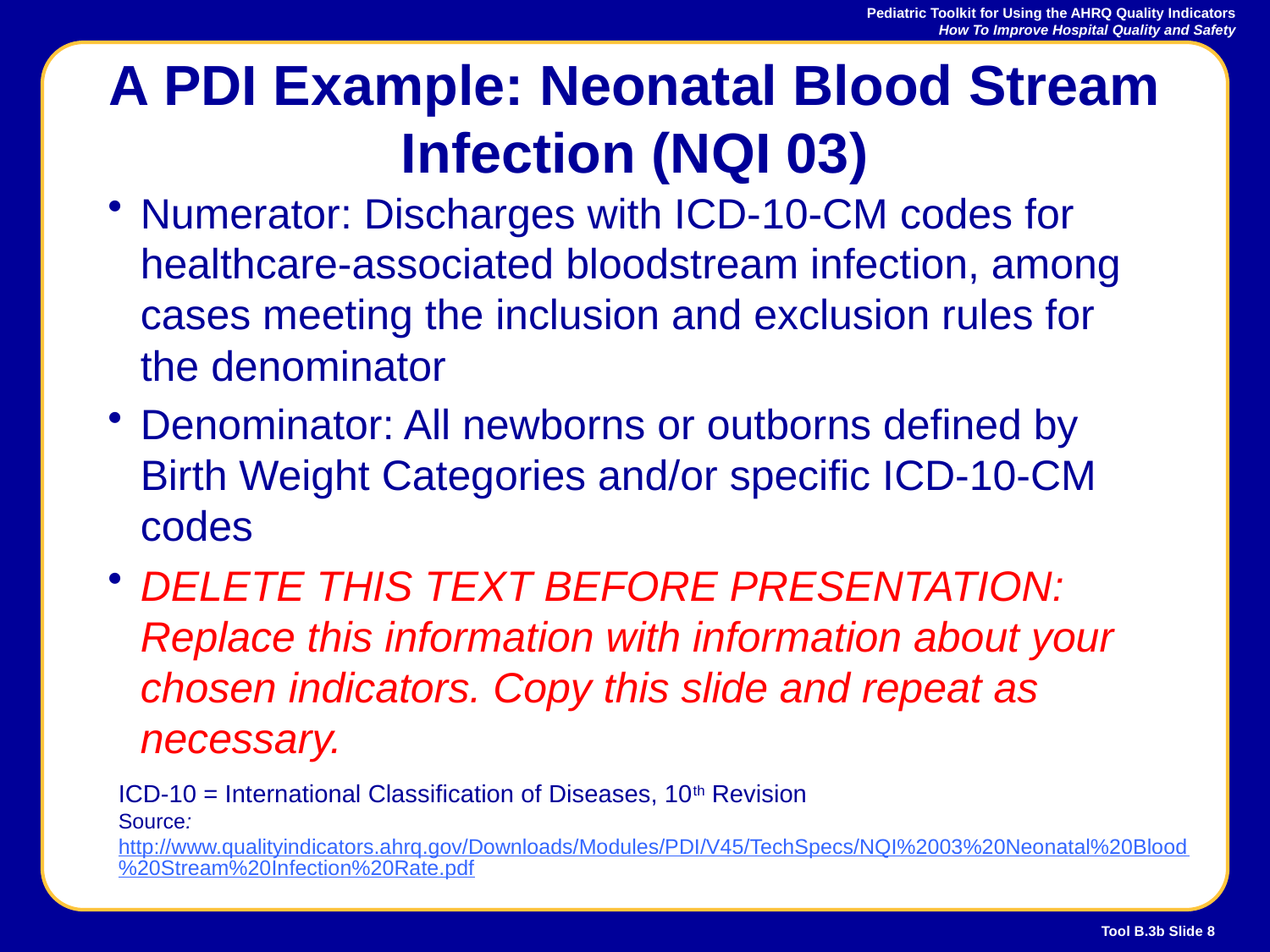

# A PDI Example: Neonatal Blood Stream Infection (NQI 03)
Numerator: Discharges with ICD-10-CM codes for healthcare-associated bloodstream infection, among cases meeting the inclusion and exclusion rules for the denominator
Denominator: All newborns or outborns defined by Birth Weight Categories and/or specific ICD-10-CM codes
DELETE THIS TEXT BEFORE PRESENTATION: Replace this information with information about your chosen indicators. Copy this slide and repeat as necessary.
ICD-10 = International Classification of Diseases, 10th Revision
Source: http://www.qualityindicators.ahrq.gov/Downloads/Modules/PDI/V45/TechSpecs/NQI%2003%20Neonatal%20Blood%20Stream%20Infection%20Rate.pdf